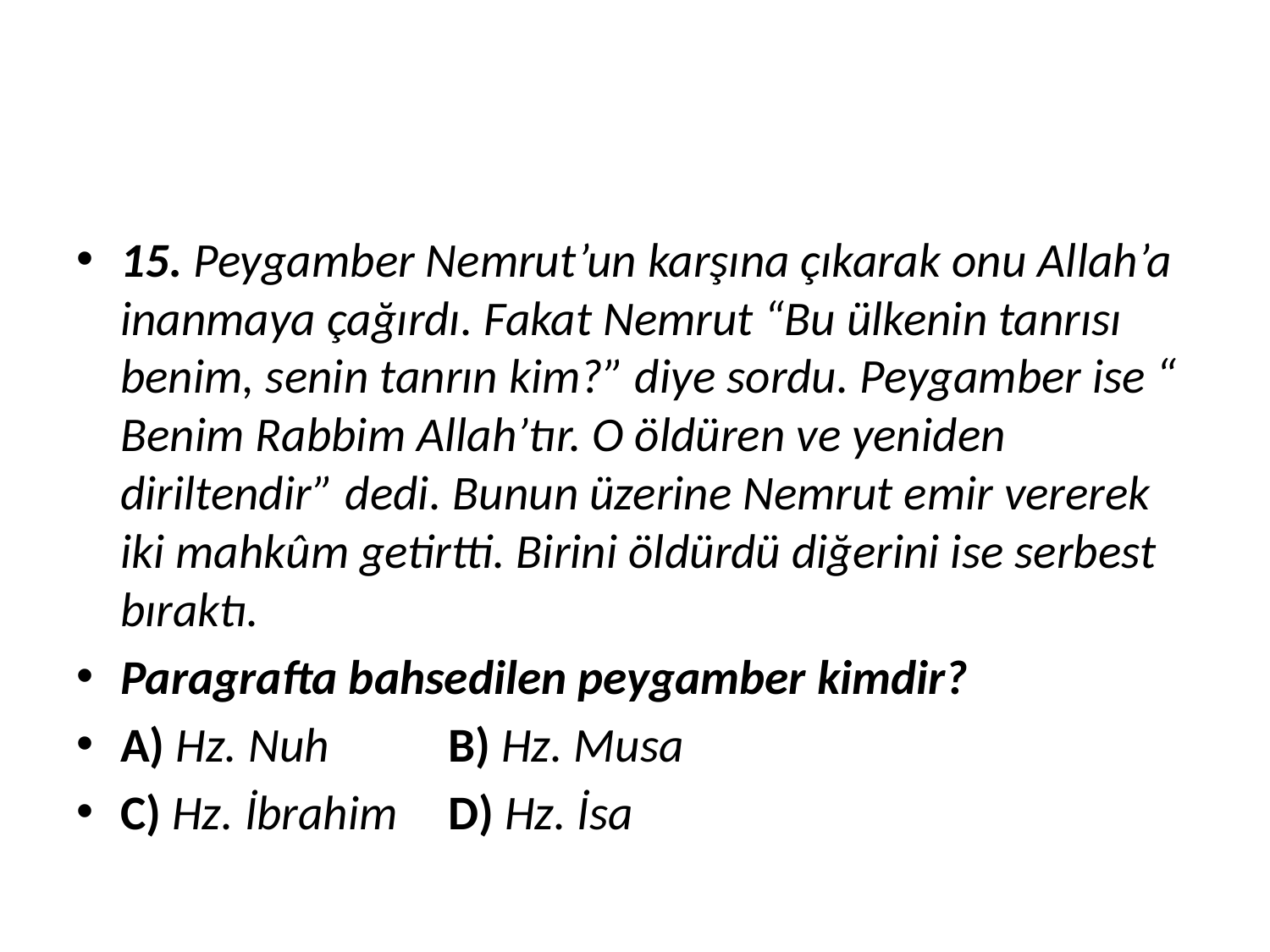

#
15. Peygamber Nemrut’un karşına çıkarak onu Allah’a inanmaya çağırdı. Fakat Nemrut “Bu ülkenin tanrısı benim, senin tanrın kim?” diye sordu. Peygamber ise “ Benim Rabbim Allah’tır. O öldüren ve yeniden diriltendir” dedi. Bunun üzerine Nemrut emir vererek iki mahkûm getirtti. Birini öldürdü diğerini ise serbest bıraktı.
Paragrafta bahsedilen peygamber kimdir?
A) Hz. Nuh 	B) Hz. Musa
C) Hz. İbrahim 	D) Hz. İsa